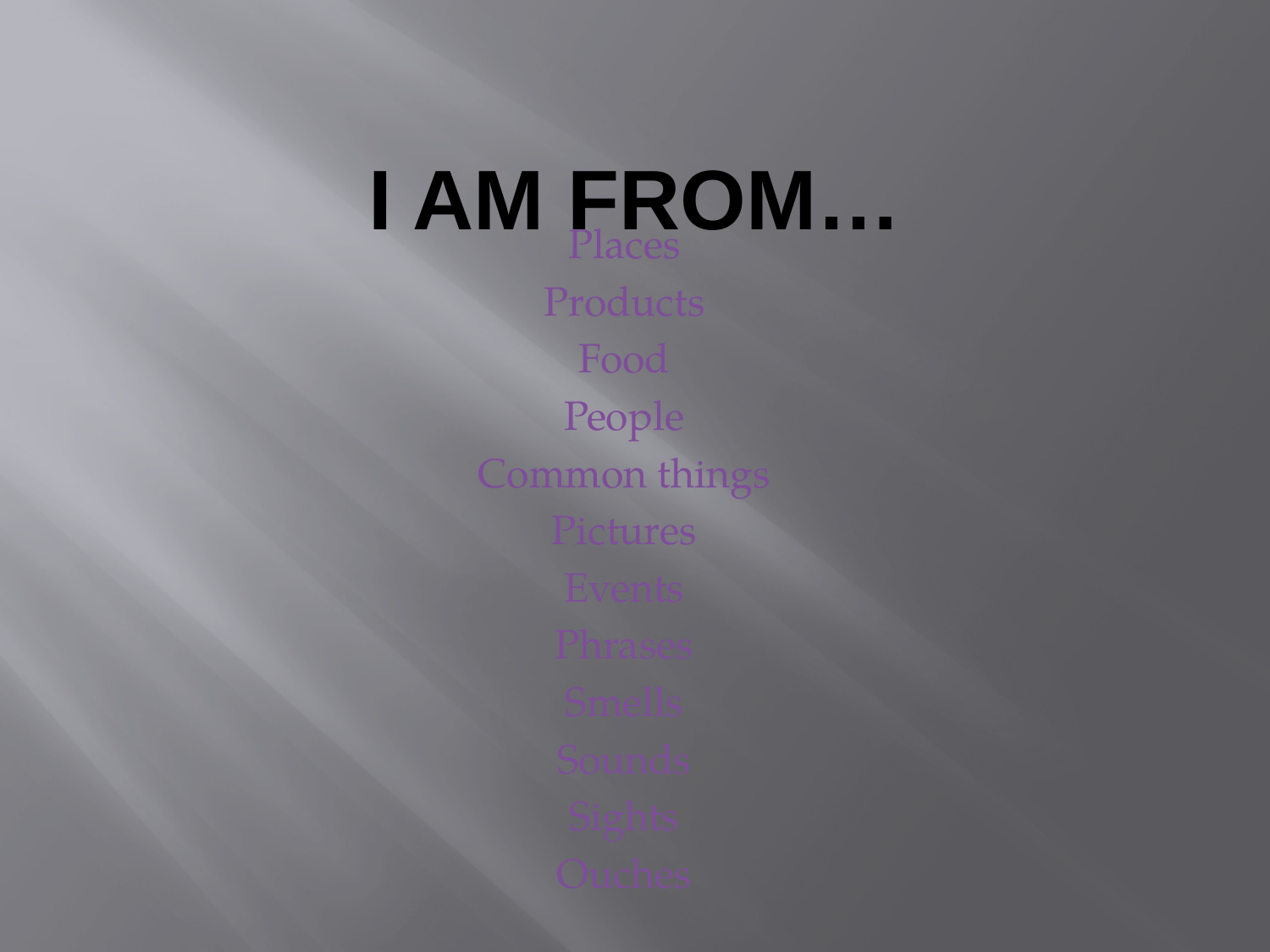

# I am from…
Places
Products
Food
People
Common things
Pictures
Events
Phrases
Smells
Sounds
Sights
Ouches